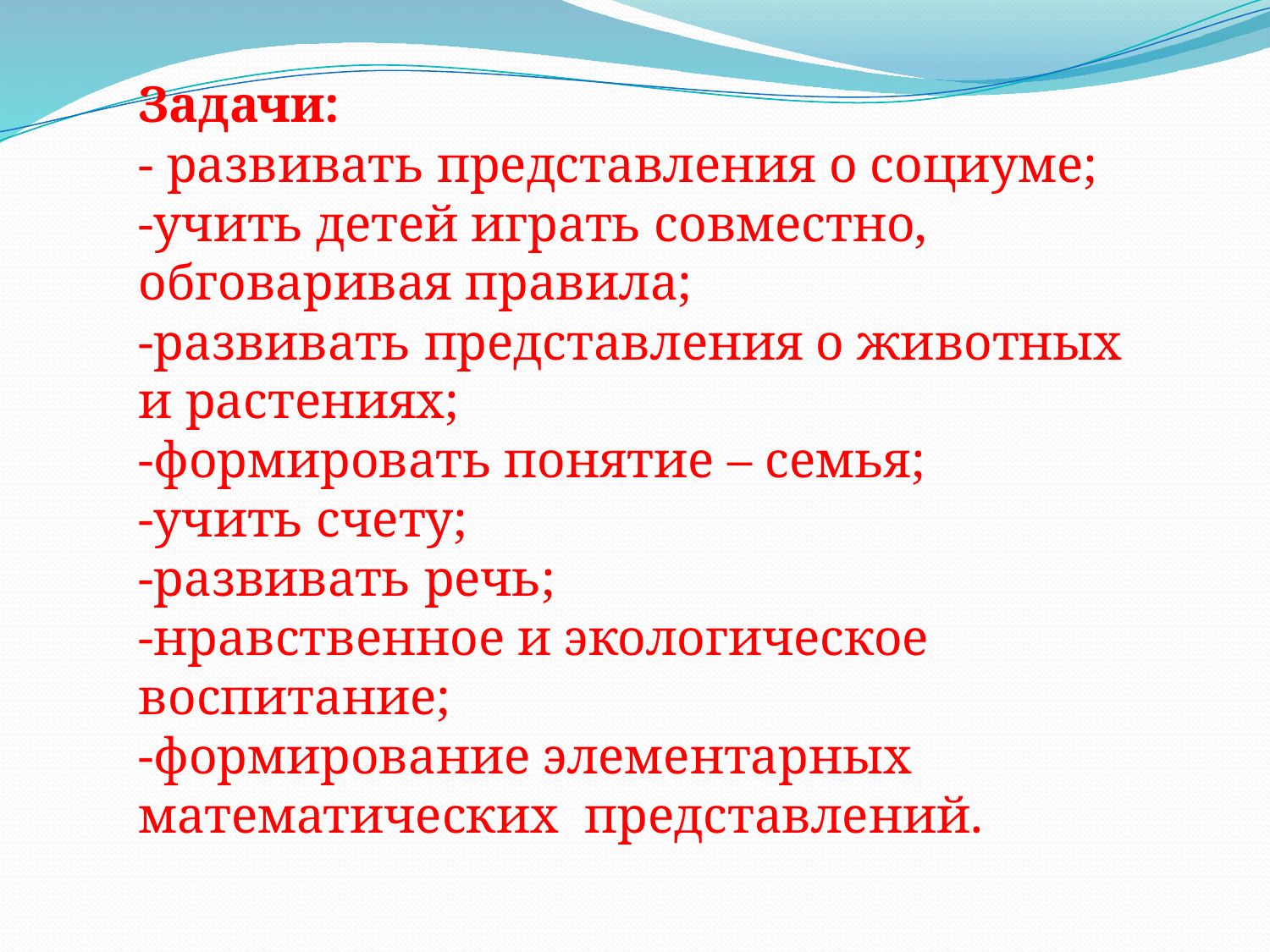

# Задачи: - развивать представления о социуме; -учить детей играть совместно, обговаривая правила; -развивать представления о животных и растениях; -формировать понятие – семья; -учить счету; -развивать речь; -нравственное и экологическое воспитание; -формирование элементарных  математических  представлений.